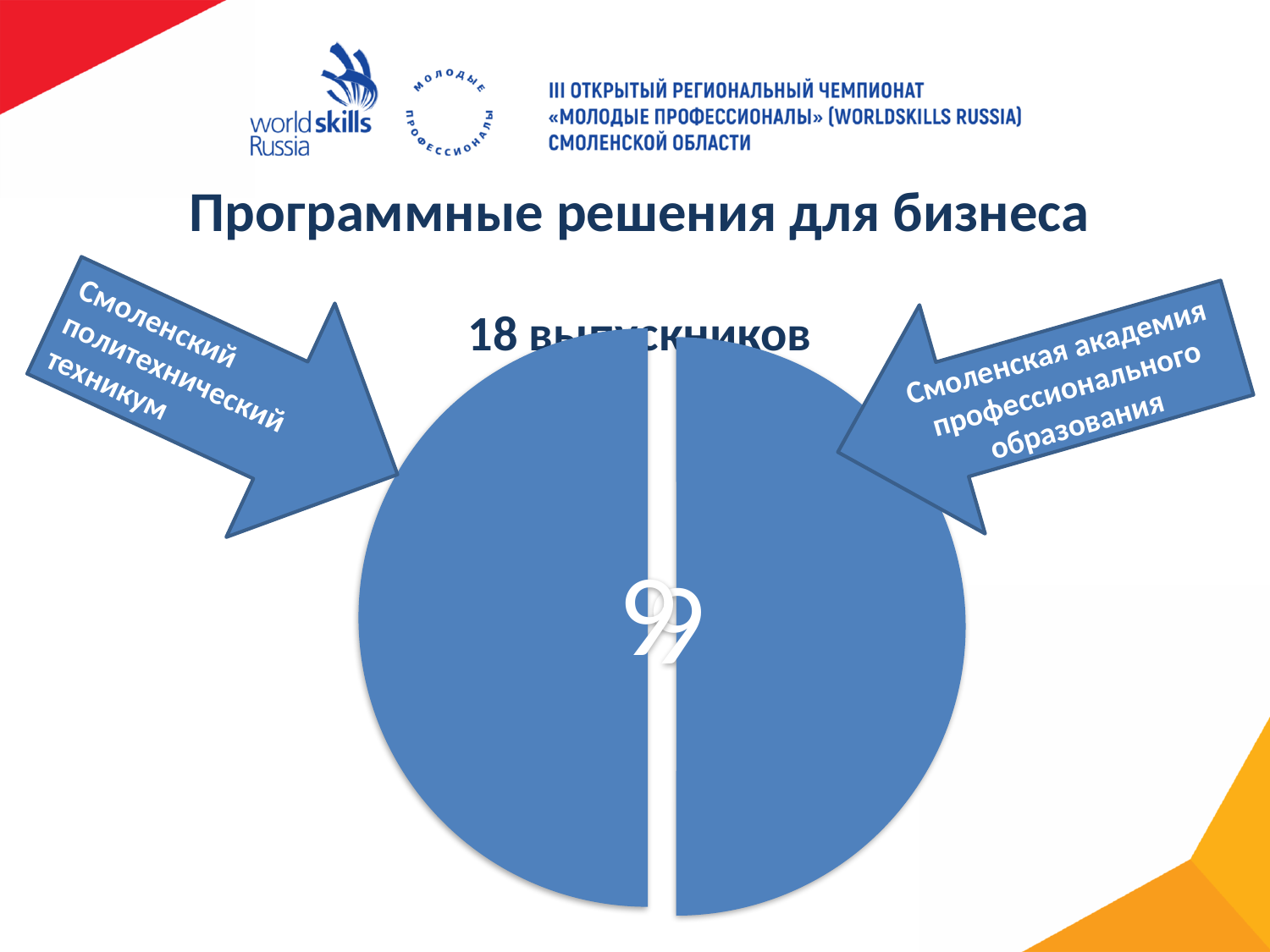

Программные решения для бизнеса

18 выпускников
Смоленский политехнический техникум
9
9
Смоленская академия профессионального образования